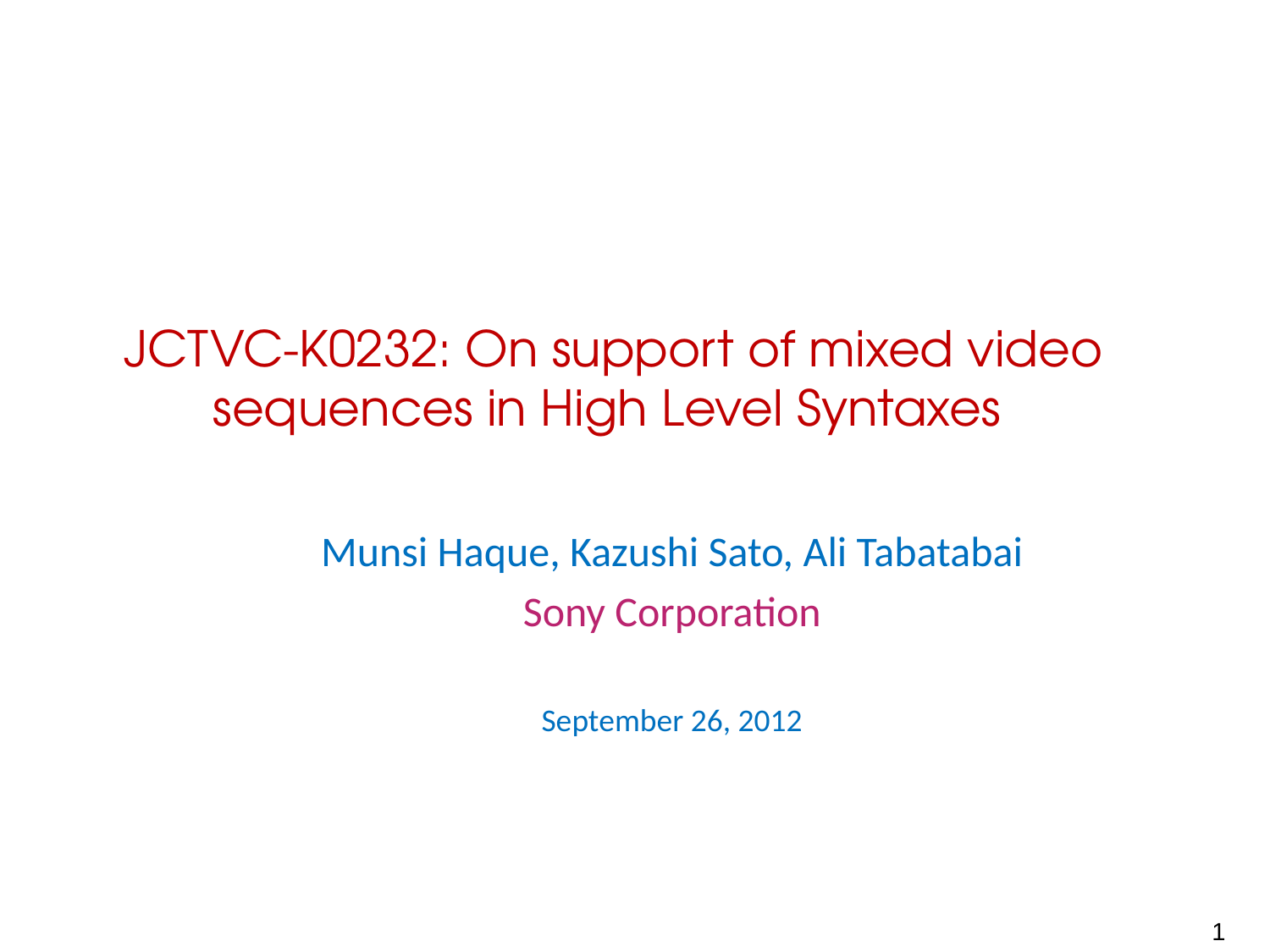

JCTVC-K0232: On support of mixed video sequences in High Level Syntaxes
Munsi Haque, Kazushi Sato, Ali Tabatabai
Sony Corporation

September 26, 2012
1